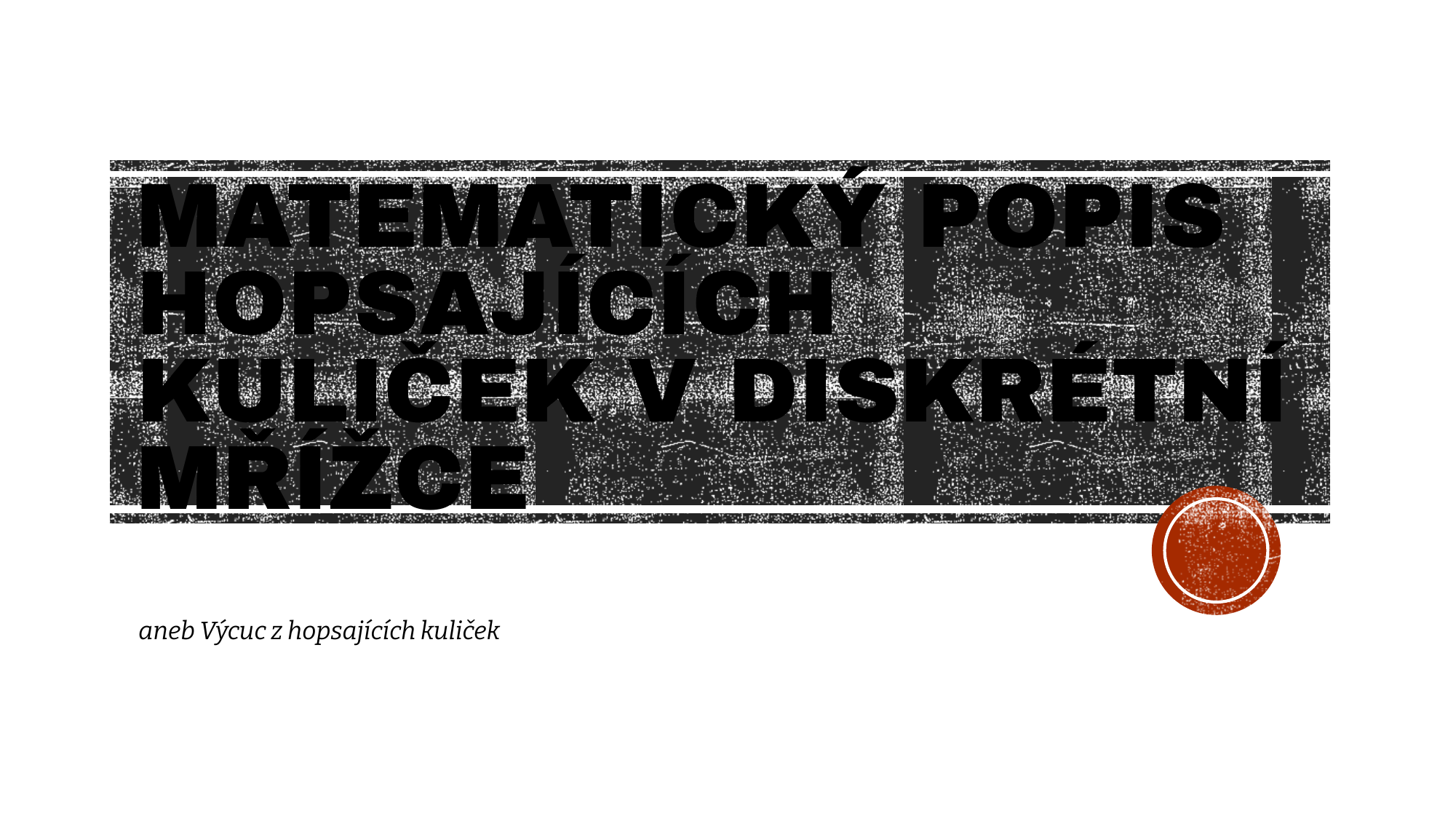

# Matematický popis hopsajících kuliček v diskrétní mřížce

aneb Výcuc z hopsajících kuliček